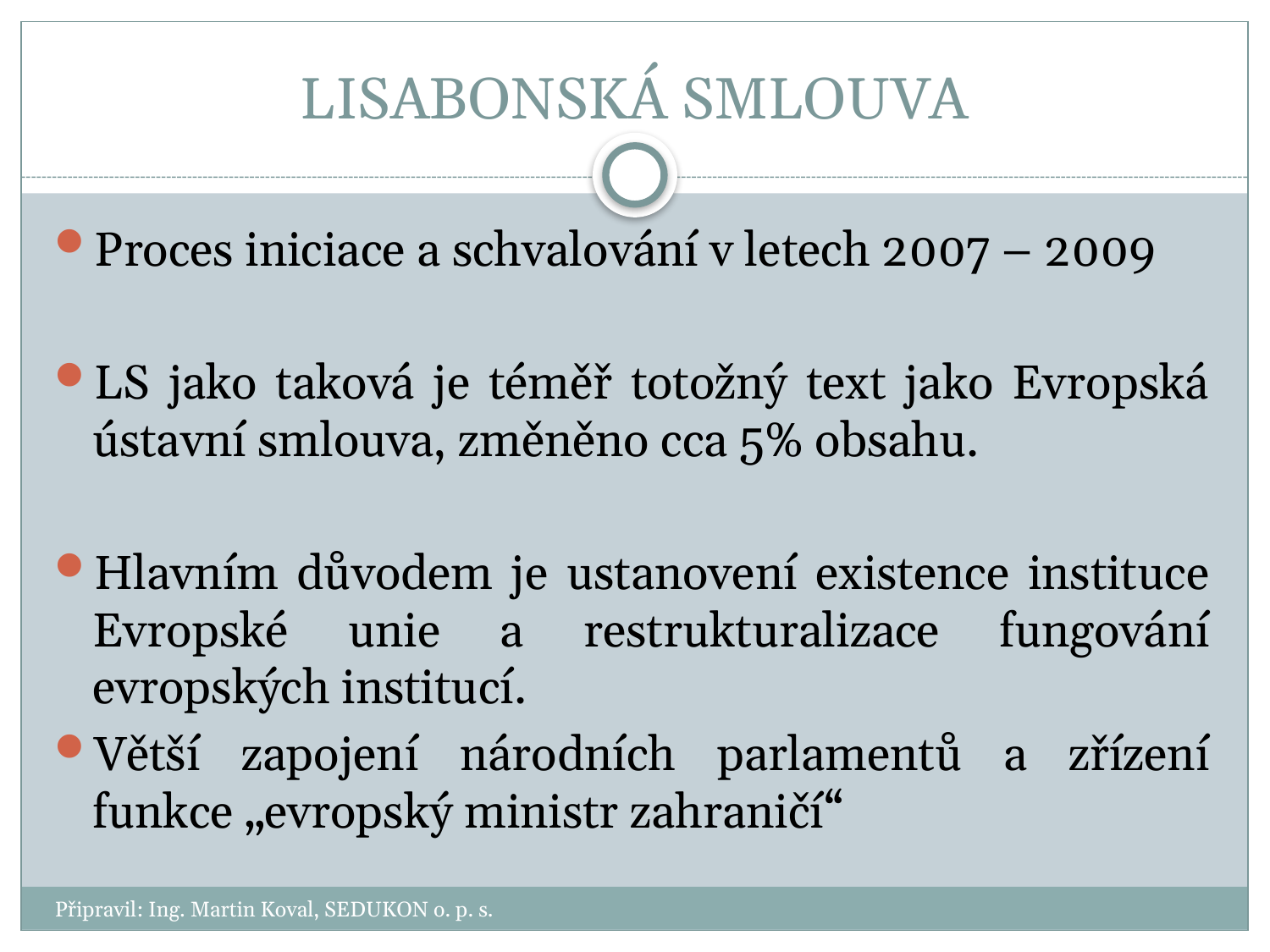

# LISABONSKÁ SMLOUVA
Proces iniciace a schvalování v letech 2007 – 2009

LS jako taková je téměř totožný text jako Evropská ústavní smlouva, změněno cca 5% obsahu.

Hlavním důvodem je ustanovení existence instituce Evropské unie a restrukturalizace fungování evropských institucí.
Větší zapojení národních parlamentů a zřízení funkce „evropský ministr zahraničí“
Připravil: Ing. Martin Koval, SEDUKON o. p. s.